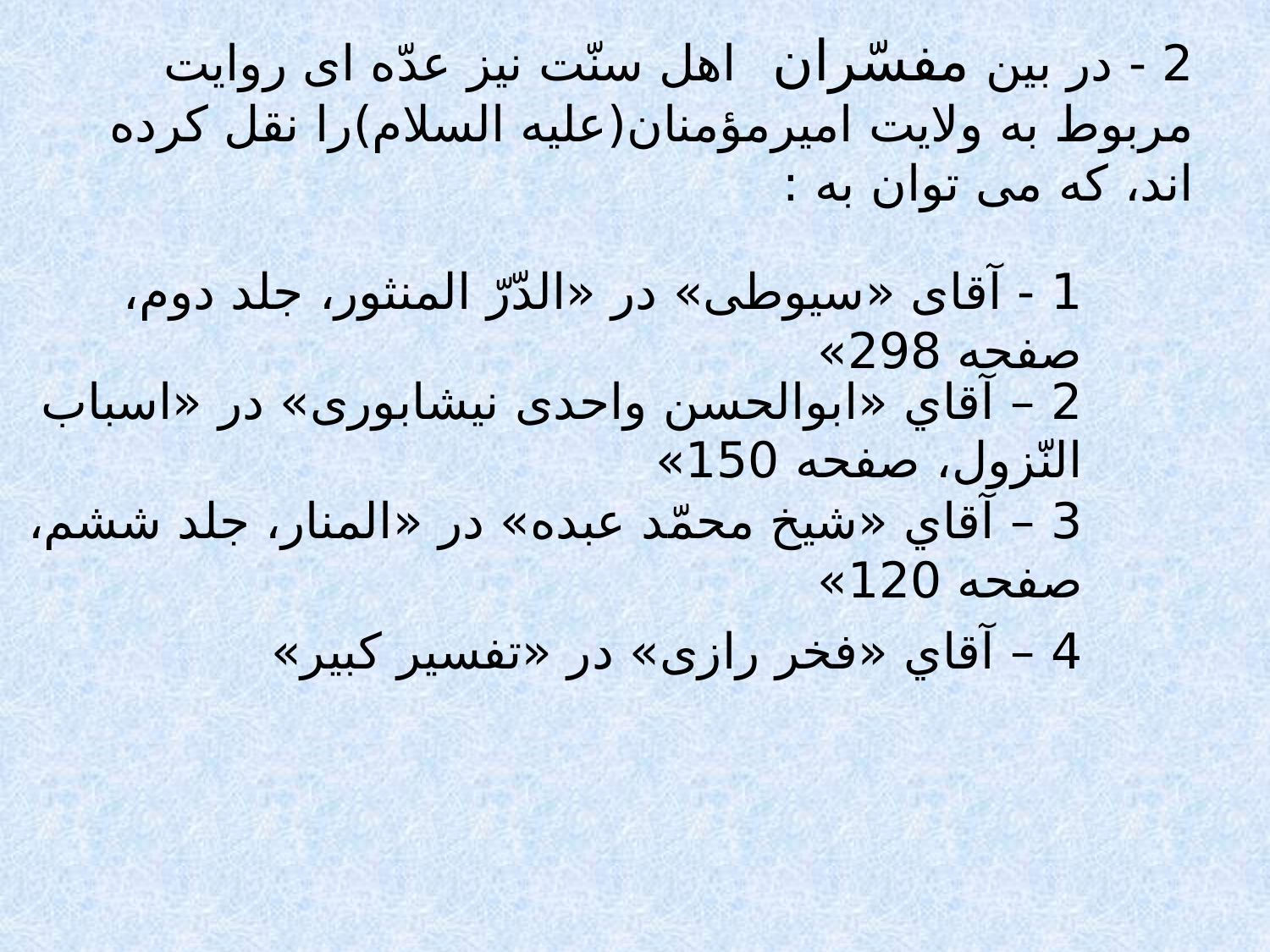

# 2 - در بين مفسّران  اهل سنّت نيز عدّه اى روايت مربوط به ولايت اميرمؤمنان(عليه السلام)را نقل كرده اند، كه مى توان به :
1 - آقاى «سيوطى» در «الدّرّ المنثور، جلد دوم، صفحه 298»
2 – آقاي «ابوالحسن واحدى نيشابورى» در «اسباب النّزول، صفحه 150»
3 – آقاي «شيخ محمّد عبده» در «المنار، جلد ششم، صفحه 120»
4 – آقاي «فخر رازى» در «تفسير كبير»